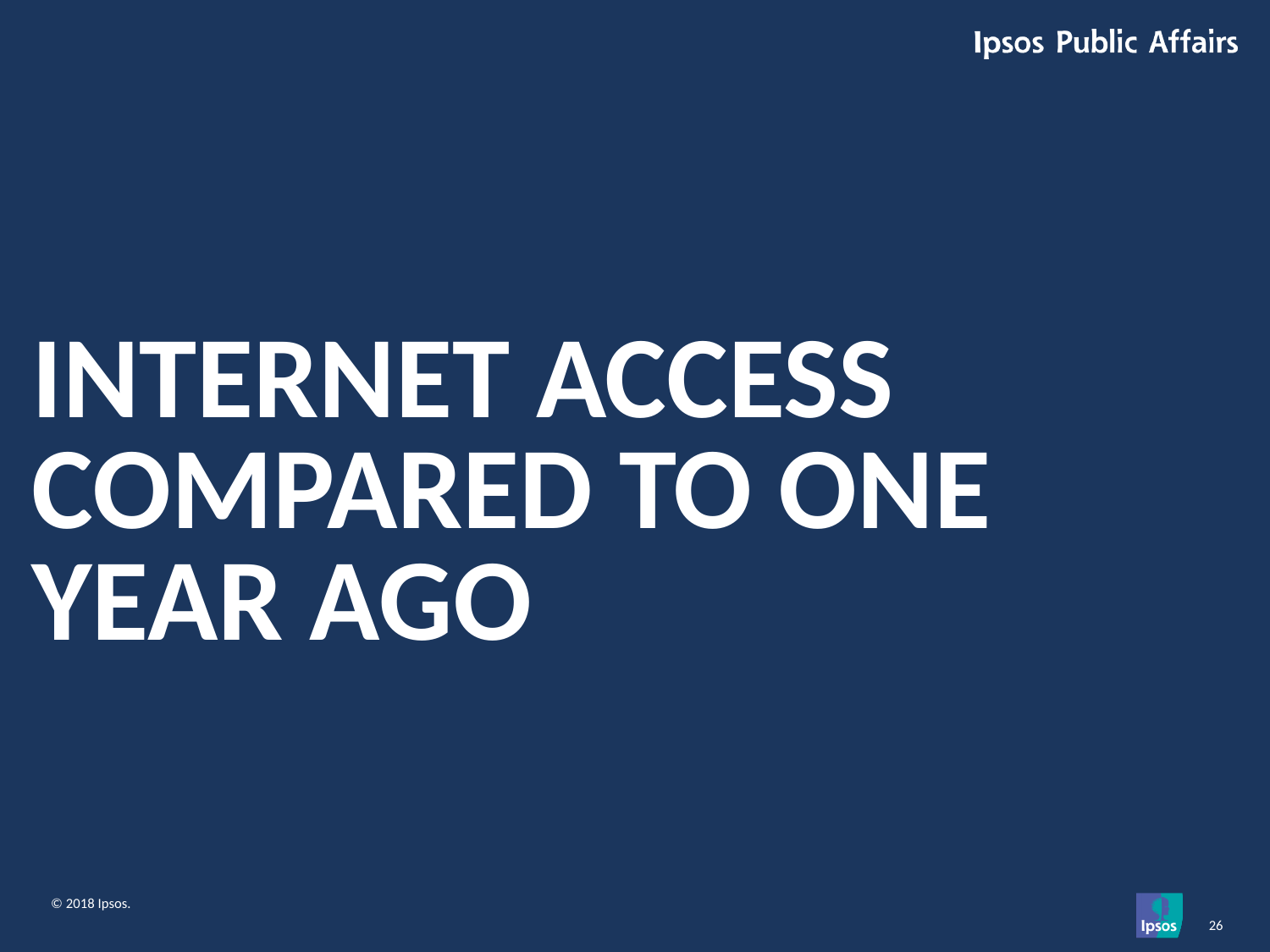

# Internet Access COMPARED TO ONE YEAR AGO